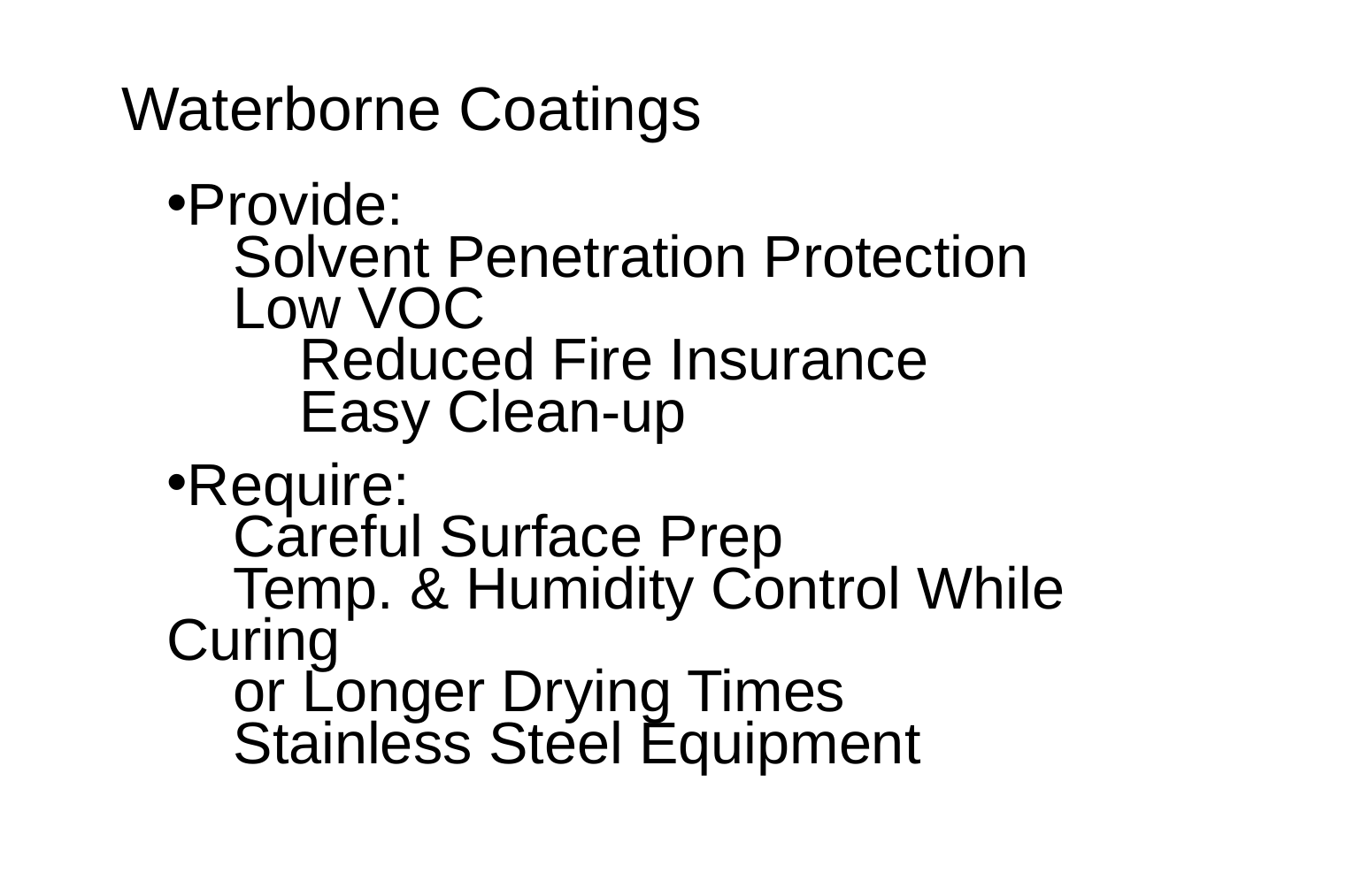

# Waterborne Coatings
Provide:
	Solvent Penetration Protection
	Low VOC
		Reduced Fire Insurance
		Easy Clean-up
Require:
	Careful Surface Prep
	Temp. & Humidity Control While Curing
	or Longer Drying Times
	Stainless Steel Equipment